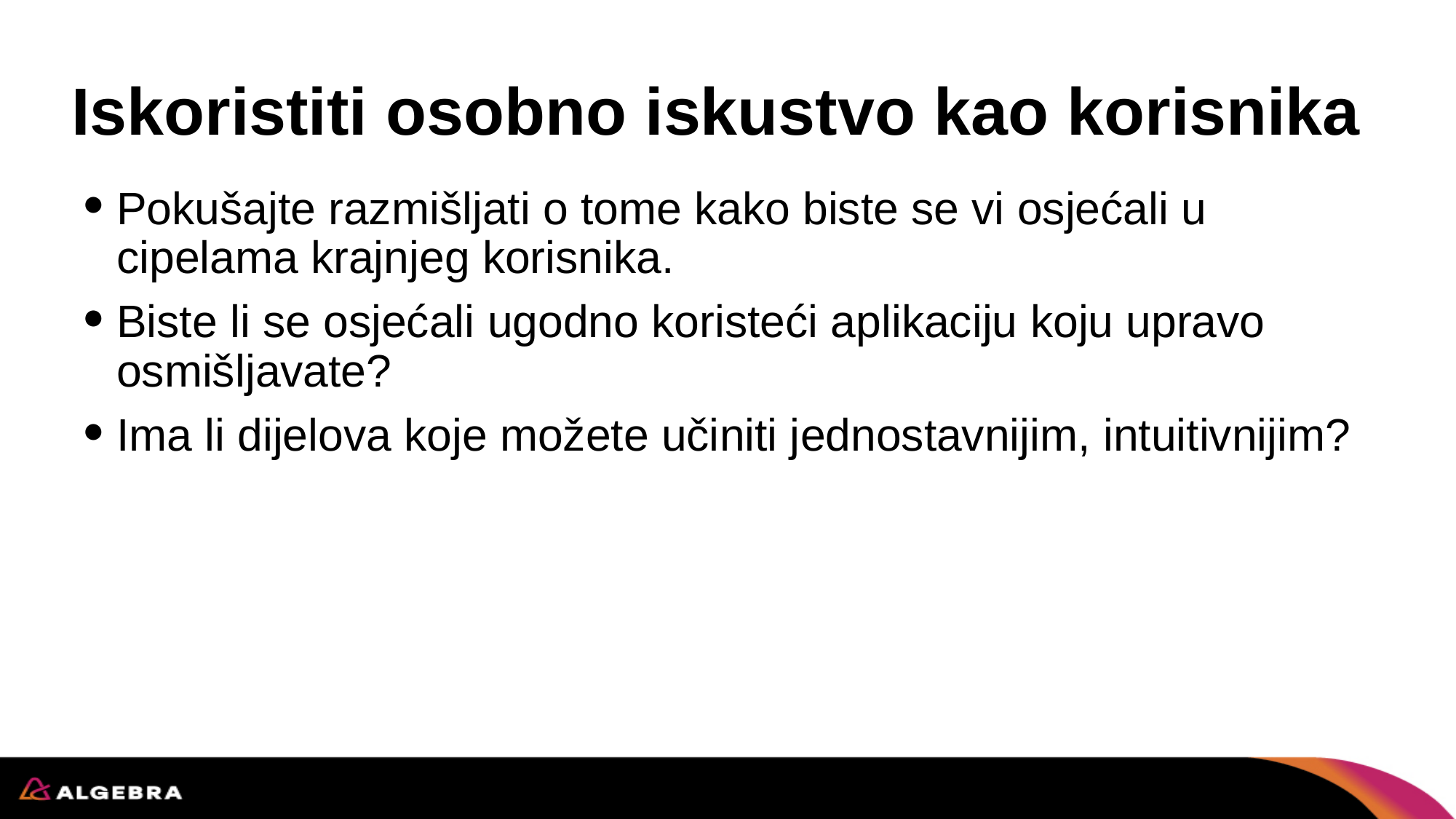

# Iskoristiti osobno iskustvo kao korisnika
Pokušajte razmišljati o tome kako biste se vi osjećali u cipelama krajnjeg korisnika.
Biste li se osjećali ugodno koristeći aplikaciju koju upravo osmišljavate?
Ima li dijelova koje možete učiniti jednostavnijim, intuitivnijim?